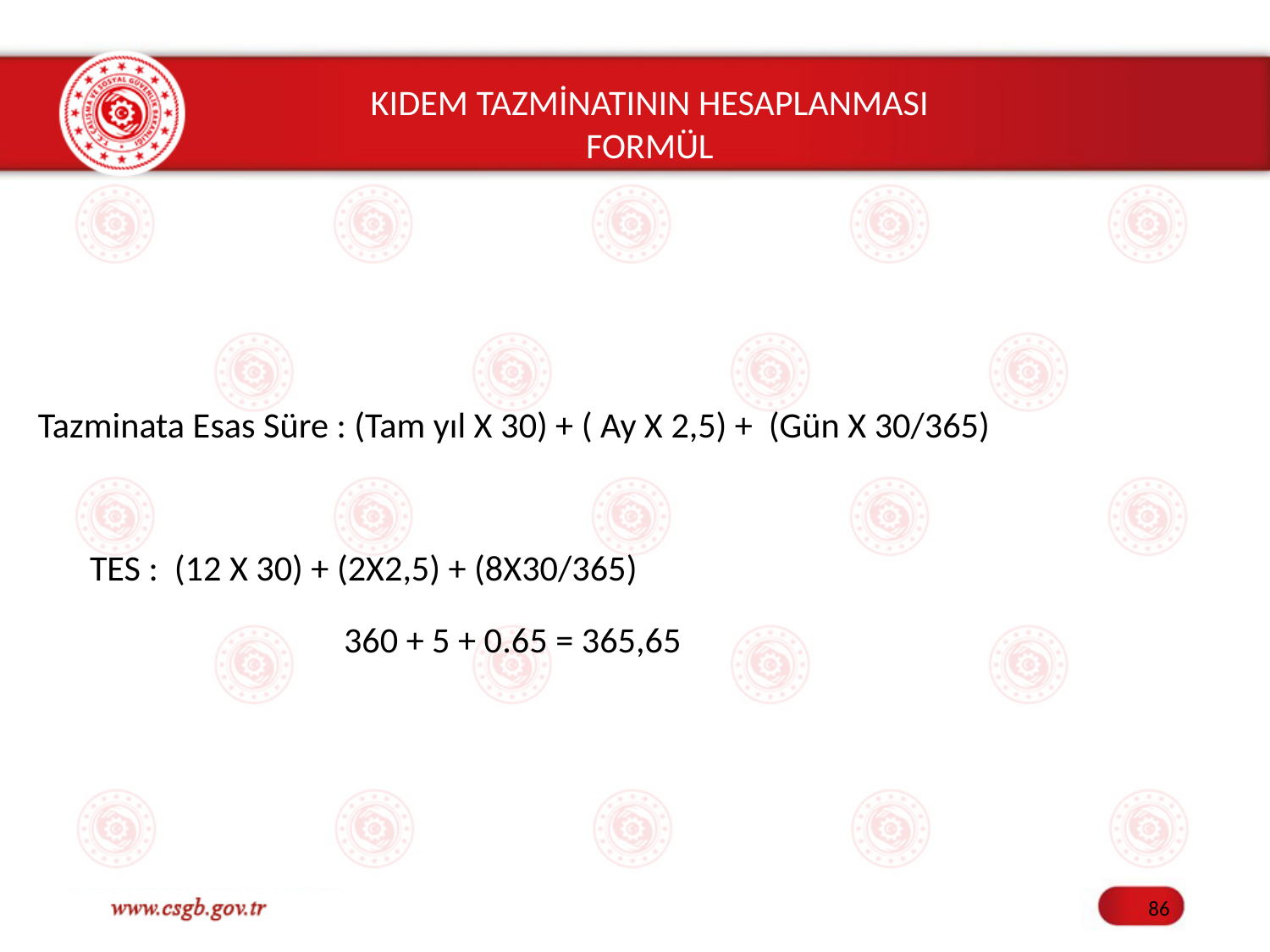

KIDEM TAZMİNATININ HESAPLANMASI
FORMÜL

Tazminata Esas Süre : (Tam yıl X 30) + ( Ay X 2,5) +  (Gün X 30/365)

	TES :  (12 X 30) + (2X2,5) + (8X30/365)
			360 + 5 + 0.65 = 365,65

86